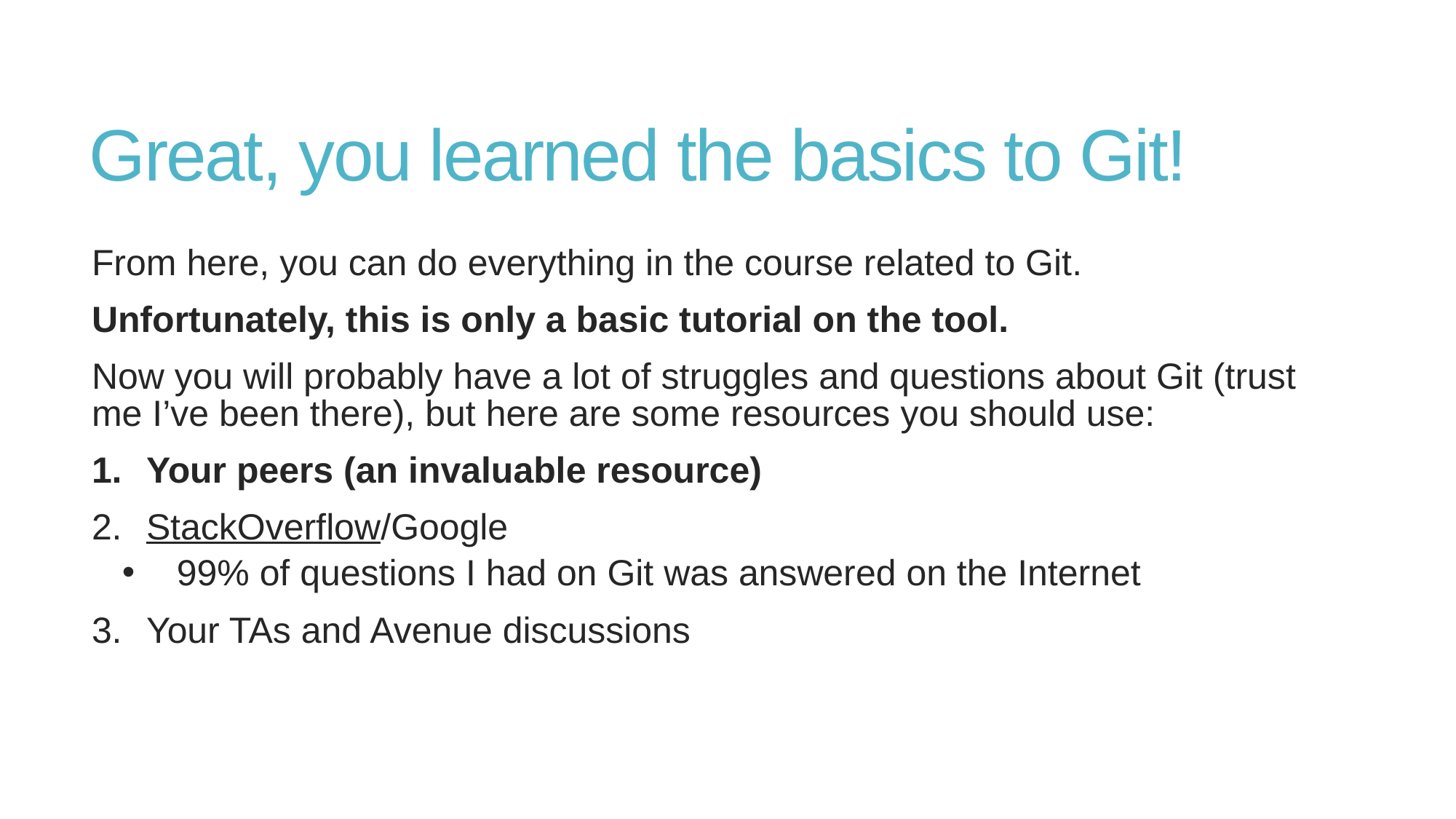

# Great, you learned the basics to Git!
From here, you can do everything in the course related to Git.
Unfortunately, this is only a basic tutorial on the tool.
Now you will probably have a lot of struggles and questions about Git (trust me I’ve been there), but here are some resources you should use:
Your peers (an invaluable resource)
StackOverflow/Google
99% of questions I had on Git was answered on the Internet
Your TAs and Avenue discussions